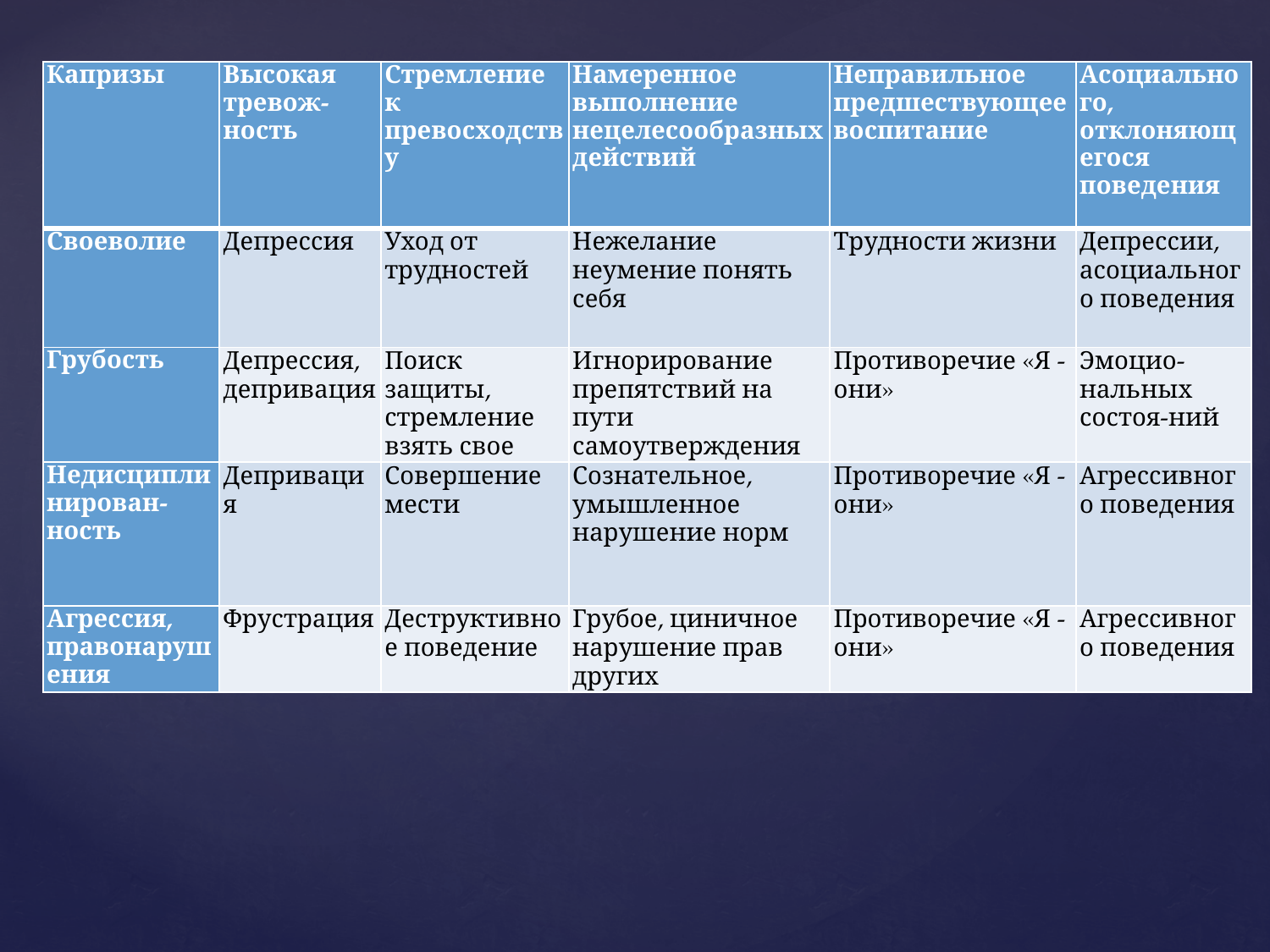

| Капризы | Высокая тревож-ность | Стремление к превосходству | Намеренное выполнение нецелесообразных действий | Неправильное предшествующее воспитание | Асоциального, отклоняющегося поведения |
| --- | --- | --- | --- | --- | --- |
| Своеволие | Депрессия | Уход от трудностей | Нежелание неумение понять себя | Трудности жизни | Депрессии, асоциального поведения |
| Грубость | Депрессия, депривация | Поиск защиты, стремление взять свое | Игнорирование препятствий на пути самоутверждения | Противоречие «Я - они» | Эмоцио-нальных состоя-ний |
| Недисциплинирован-ность | Депривация | Совершение мести | Сознательное, умышленное нарушение норм | Противоречие «Я -они» | Агрессивного поведения |
| Агрессия, правонарушения | Фрустрация | Деструктивное поведение | Грубое, циничное нарушение прав других | Противоречие «Я - они» | Агрессивного поведения |